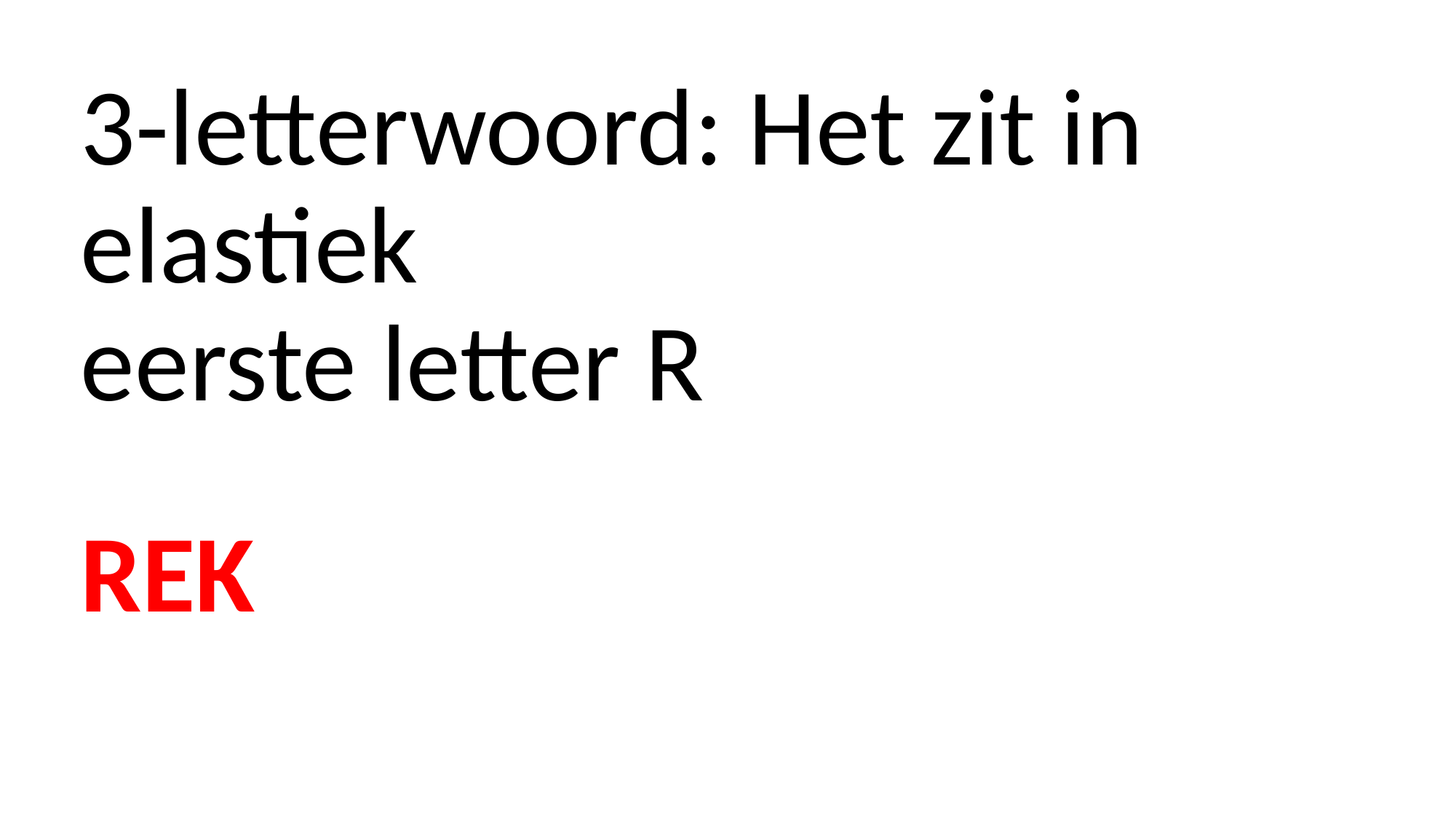

# 3-letterwoord: Het zit in elastiek eerste letter R
REK